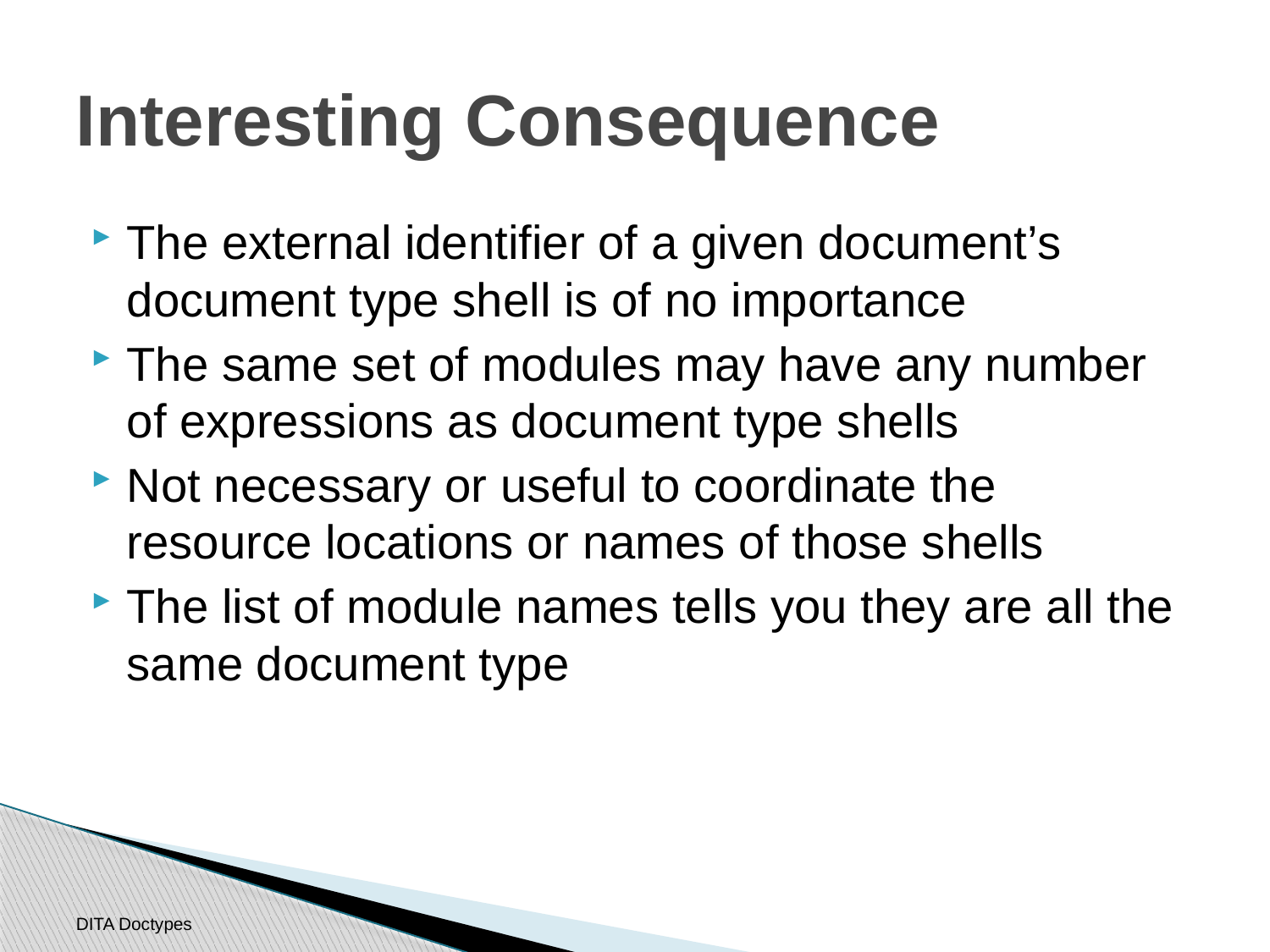

# Interesting Consequence
The external identifier of a given document’s document type shell is of no importance
The same set of modules may have any number of expressions as document type shells
Not necessary or useful to coordinate the resource locations or names of those shells
The list of module names tells you they are all the same document type